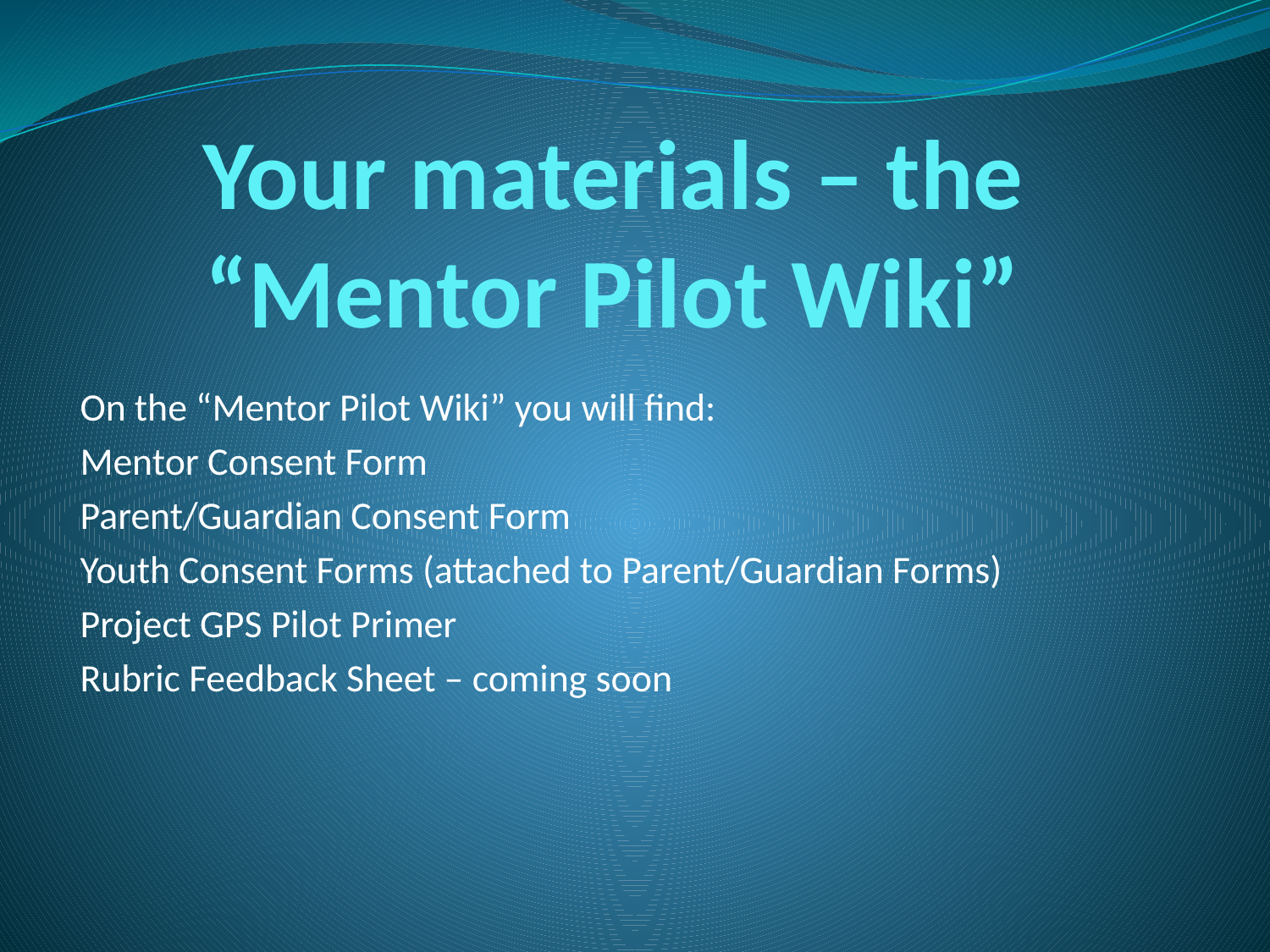

# Your materials – the “Mentor Pilot Wiki”
On the “Mentor Pilot Wiki” you will find:
Mentor Consent Form
Parent/Guardian Consent Form
Youth Consent Forms (attached to Parent/Guardian Forms)
Project GPS Pilot Primer
Rubric Feedback Sheet – coming soon